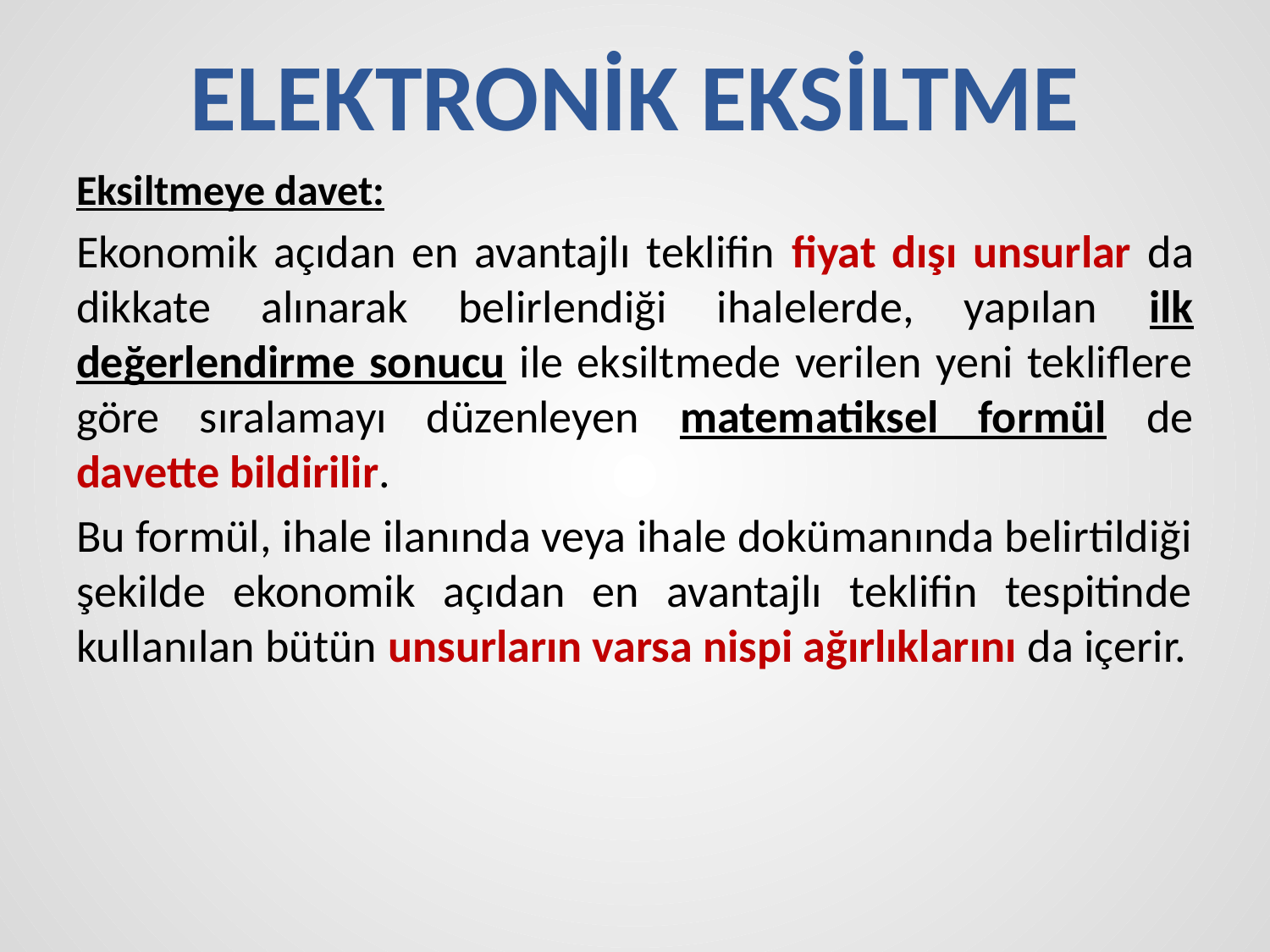

# ELEKTRONİK EKSİLTME
Eksiltmeye davet:
Ekonomik açıdan en avantajlı teklifin fiyat dışı unsurlar da dikkate alınarak belirlendiği ihalelerde, yapılan ilk değerlendirme sonucu ile eksiltmede verilen yeni tekliflere göre sıralamayı düzenleyen matematiksel formül de davette bildirilir.
Bu formül, ihale ilanında veya ihale dokümanında belirtildiği şekilde ekonomik açıdan en avantajlı teklifin tespitinde kullanılan bütün unsurların varsa nispi ağırlıklarını da içerir.